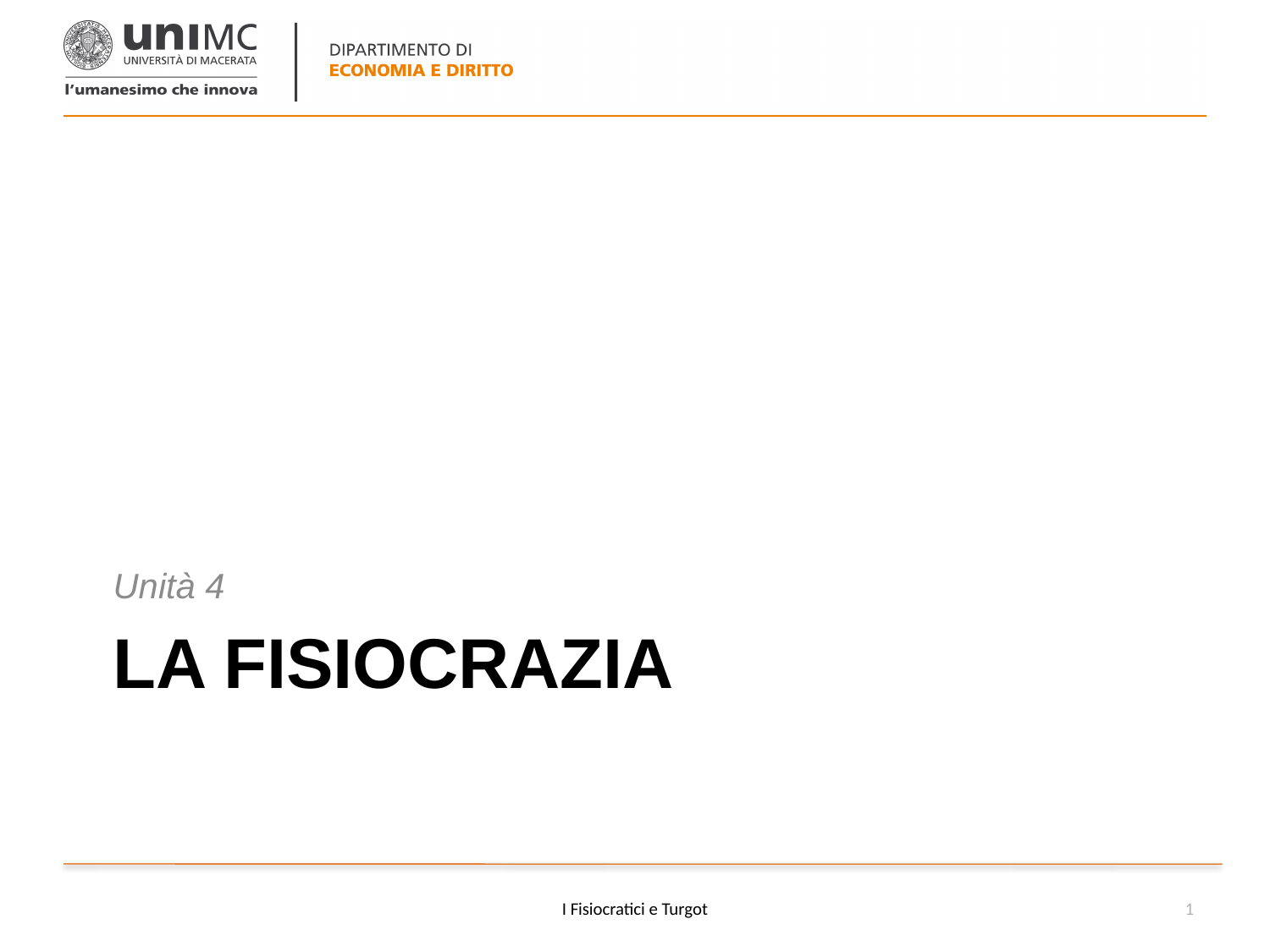

Unità 4
# La fisiocrazia
I Fisiocratici e Turgot
1